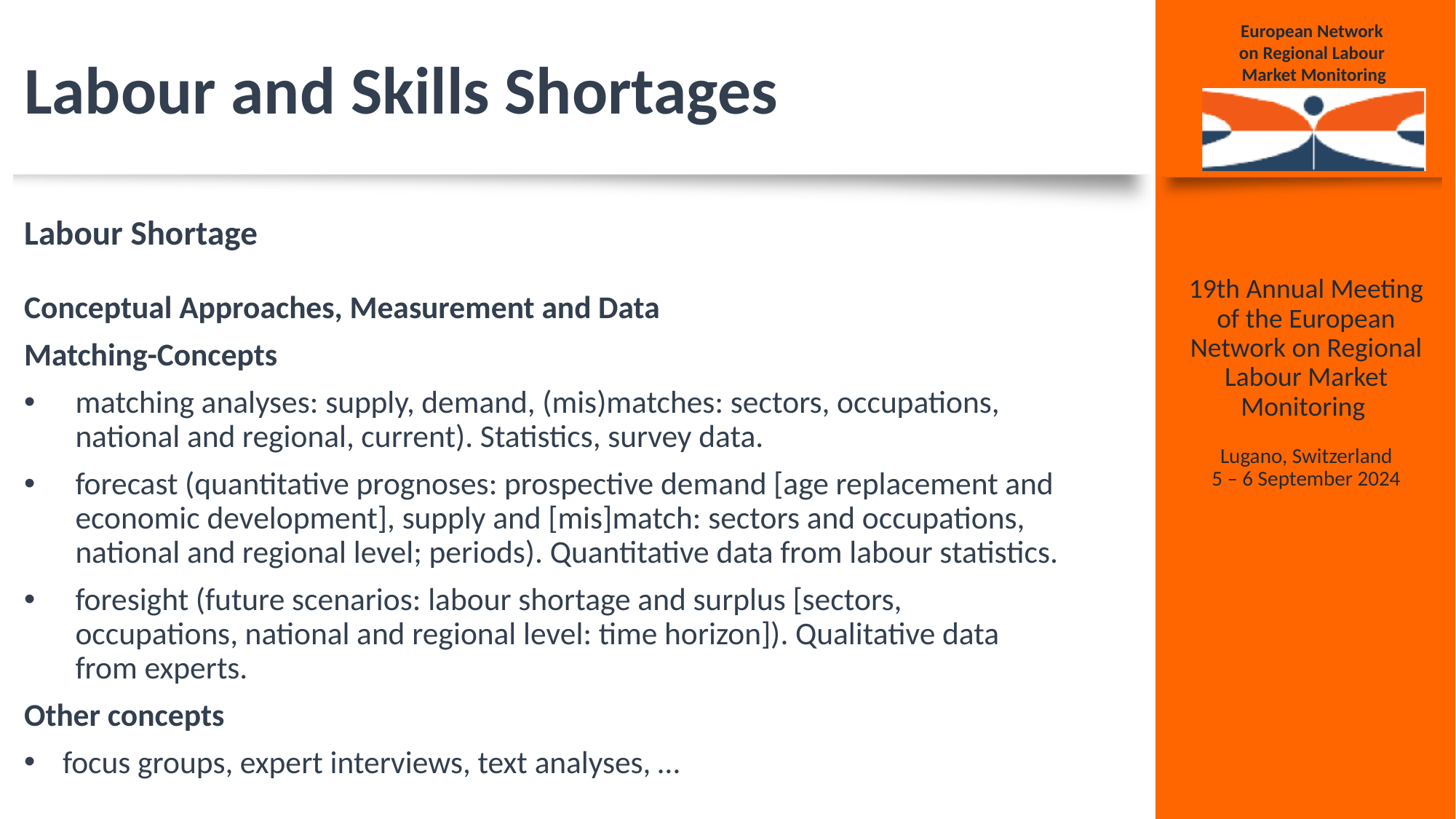

# Labour and Skills Shortages
Labour Shortage

Conceptual Approaches, Measurement and Data
Matching-Concepts
matching analyses: supply, demand, (mis)matches: sectors, occupations, national and regional, current). Statistics, survey data.
forecast (quantitative prognoses: prospective demand [age replacement and economic development], supply and [mis]match: sectors and occupations, national and regional level; periods). Quantitative data from labour statistics.
foresight (future scenarios: labour shortage and surplus [sectors, occupations, national and regional level: time horizon]). Qualitative data from experts.
Other concepts
focus groups, expert interviews, text analyses, …